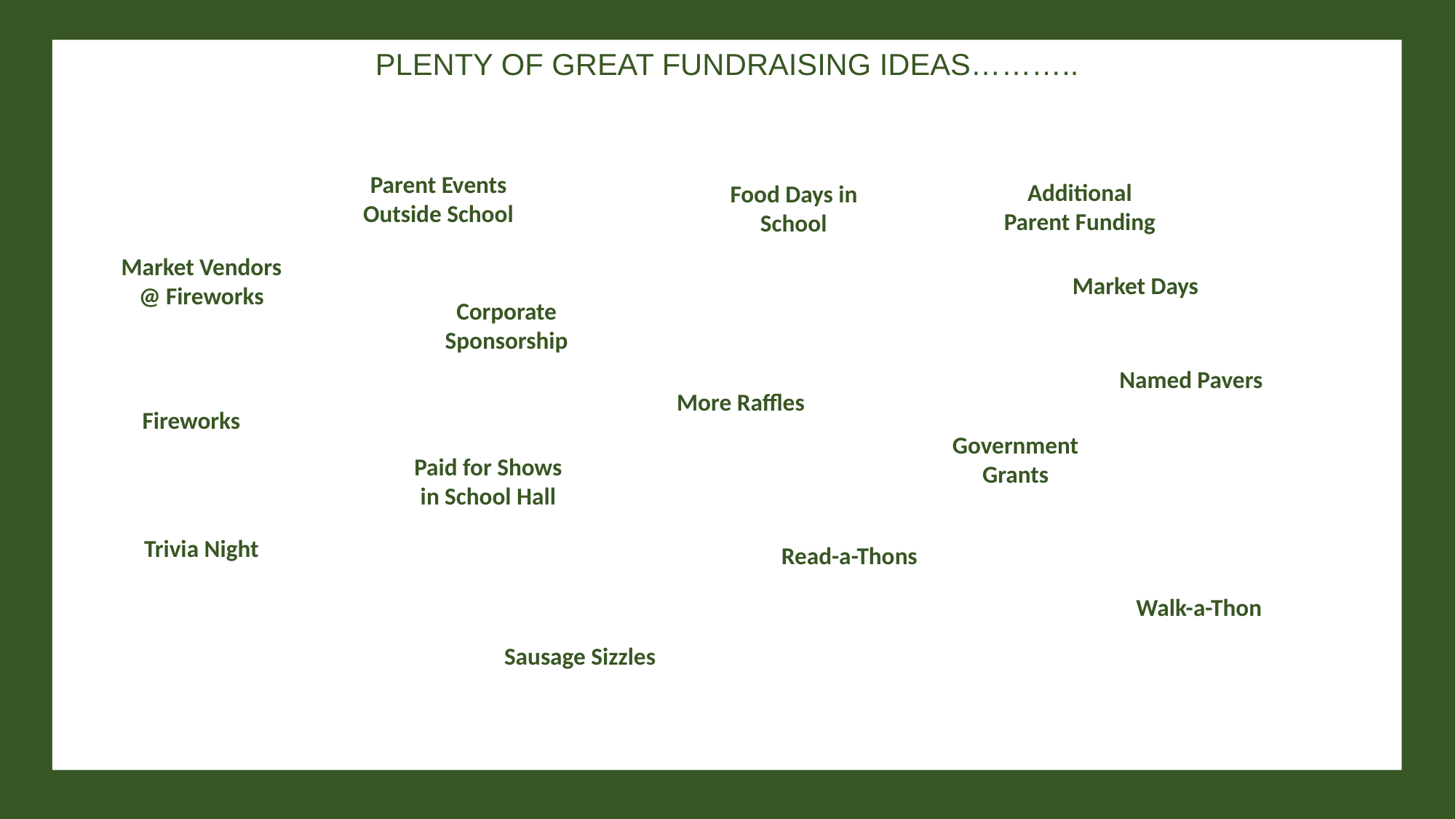

PLENTY OF GREAT FUNDRAISING IDEAS………..
Parent Events Outside School
Additional Parent Funding
Food Days in School
Market Vendors @ Fireworks
Market Days
Corporate Sponsorship
Named Pavers
More Raffles
Fireworks
Government Grants
Paid for Shows in School Hall
Trivia Night
Read-a-Thons
Walk-a-Thon
Sausage Sizzles